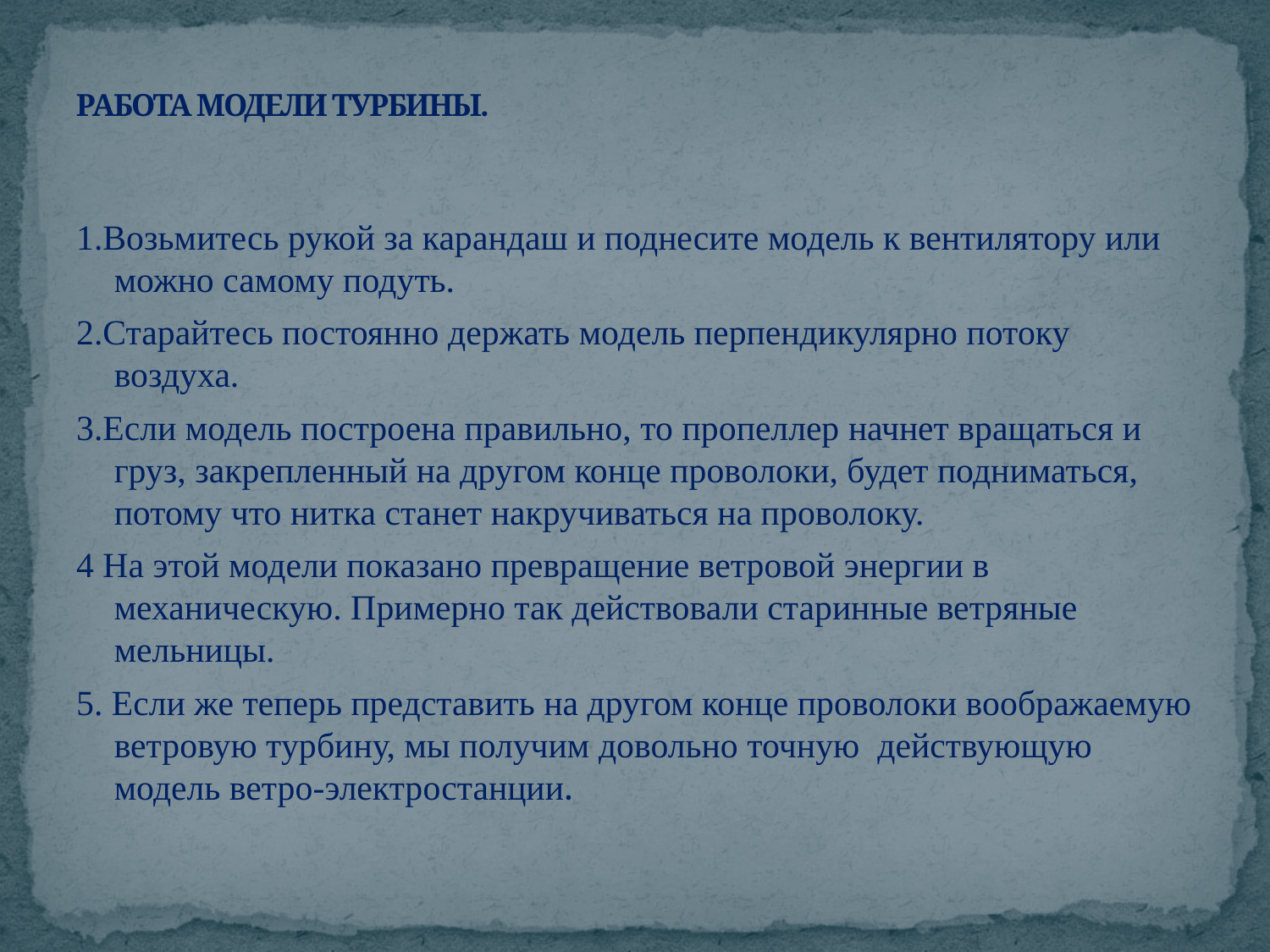

# РАБОТА МОДЕЛИ ТУРБИНЫ.
1.Возьмитесь рукой за карандаш и поднесите модель к вентилятору или можно самому подуть.
2.Старайтесь постоянно держать модель перпендикулярно потоку воздуха.
3.Если модель построена правильно, то пропеллер начнет вращаться и груз, закрепленный на другом конце проволоки, будет подниматься, потому что нитка станет накручиваться на проволоку.
4 На этой модели показано превращение ветровой энергии в механическую. Примерно так действовали старинные ветряные мельницы.
5. Если же теперь представить на другом конце проволоки воображаемую ветровую турбину, мы получим довольно точную  действующую  модель ветро-электростанции.